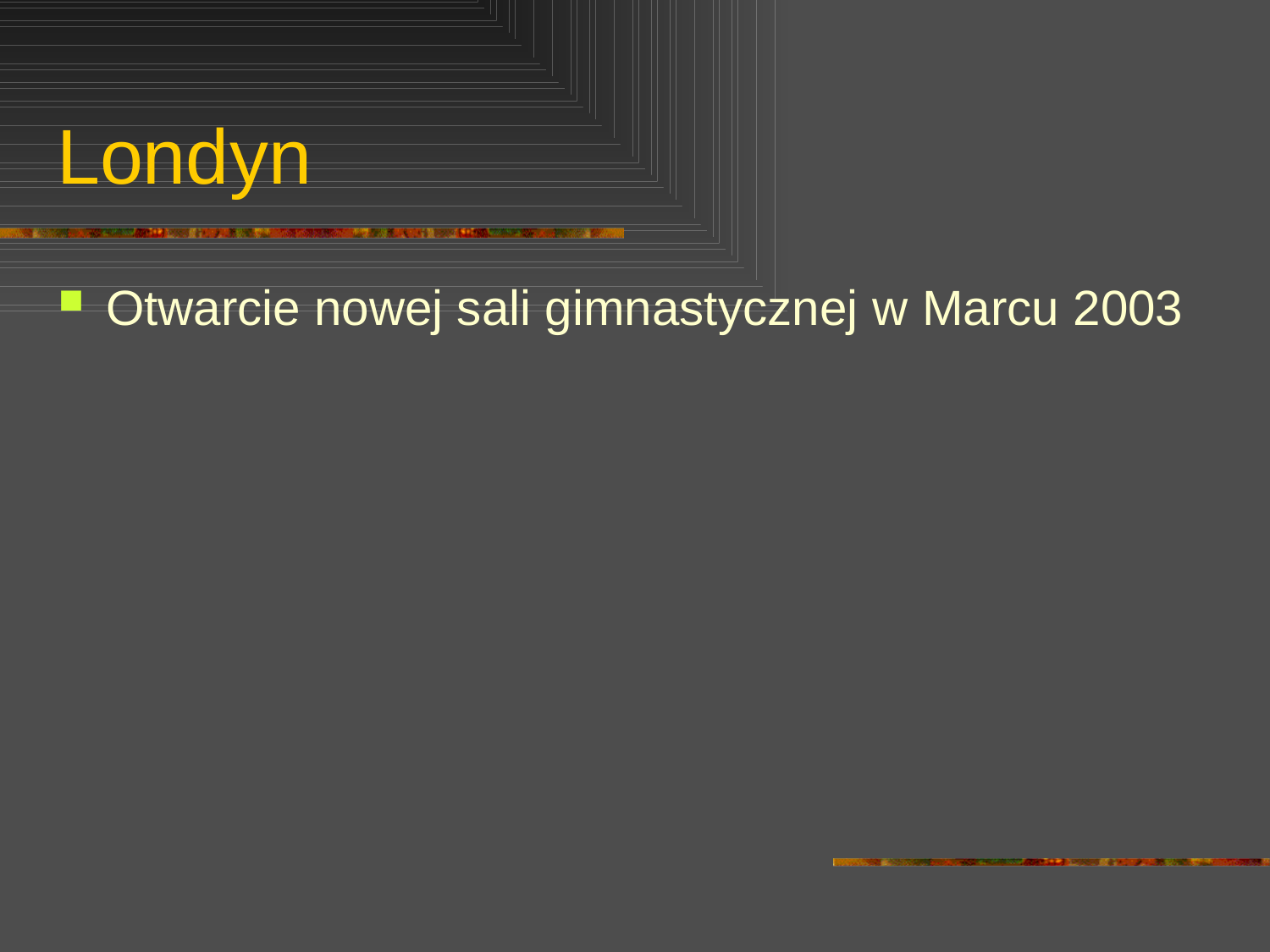

# Londyn
Otwarcie nowej sali gimnastycznej w Marcu 2003